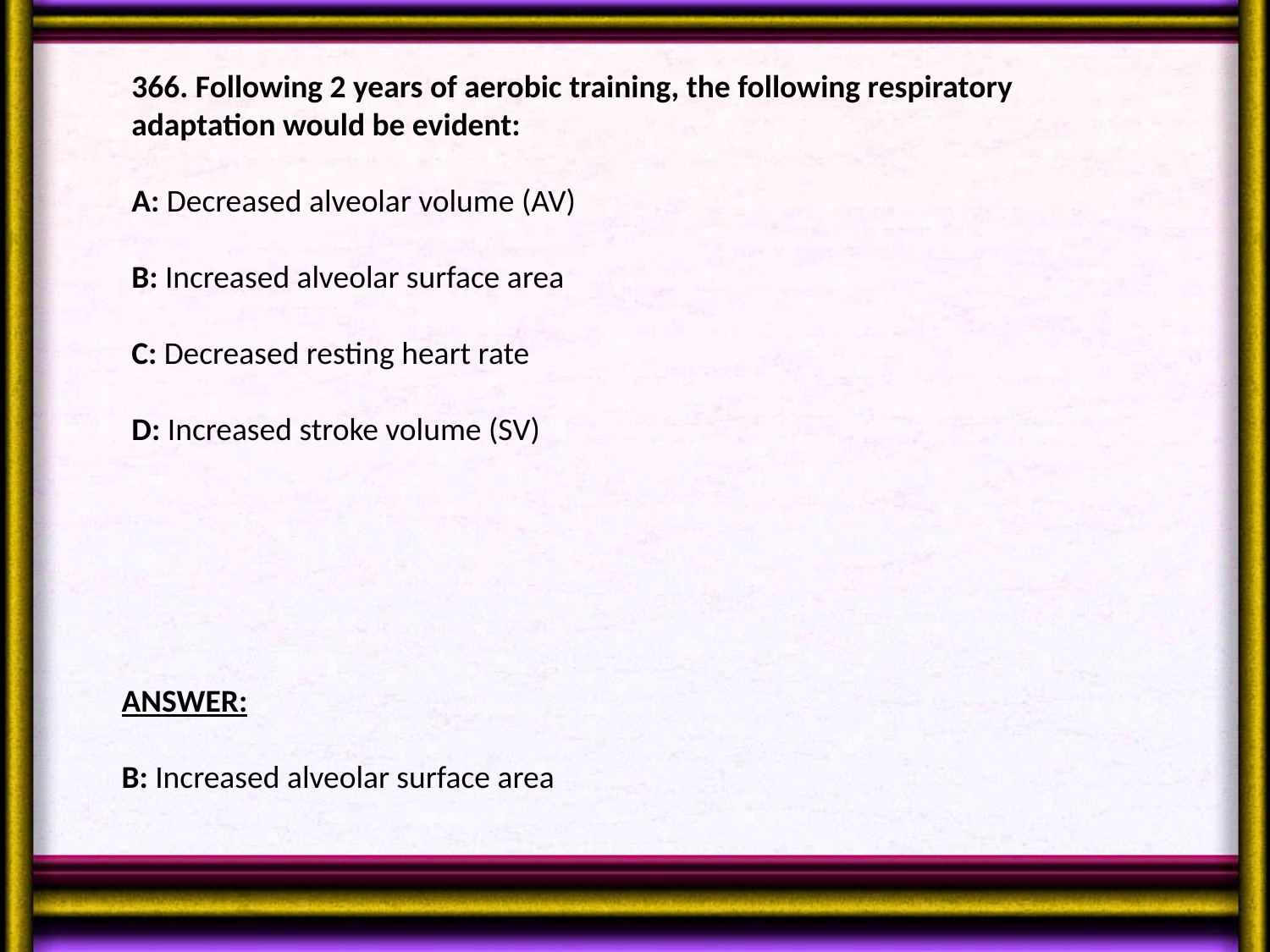

366. Following 2 years of aerobic training, the following respiratory adaptation would be evident:

A: Decreased alveolar volume (AV)

B: Increased alveolar surface area

C: Decreased resting heart rate

D: Increased stroke volume (SV)
ANSWER:

B: Increased alveolar surface area